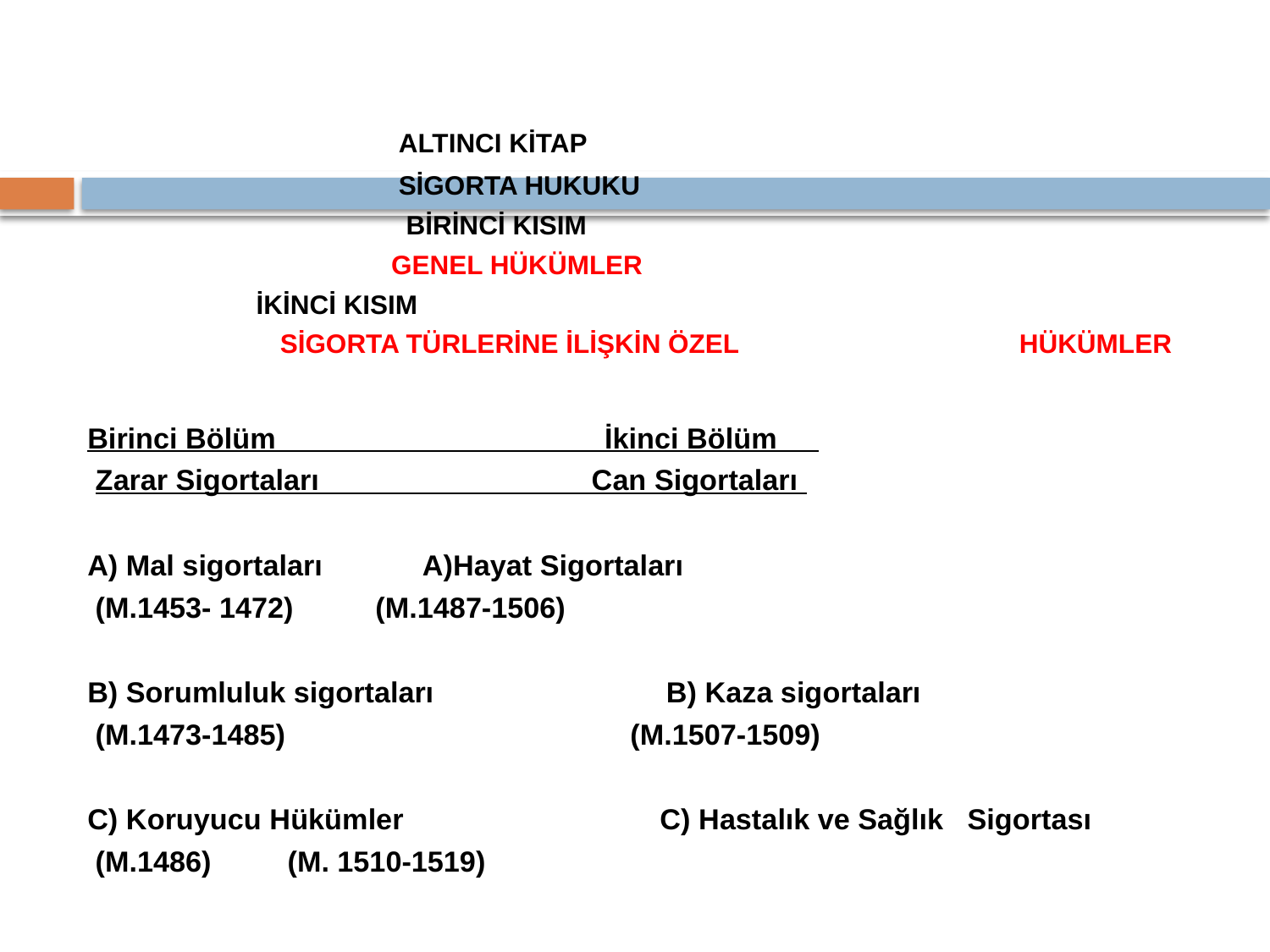

ALTINCI KİTAP
                                          SİGORTA HUKUKU
                                           BİRİNCİ KISIM
                                         GENEL HÜKÜMLER
		            İKİNCİ KISIM
                          SİGORTA TÜRLERİNE İLİŞKİN ÖZEL 				 		       HÜKÜMLER

Birinci Bölüm                                         İkinci Bölüm
 Zarar Sigortaları                                  Can Sigortaları

A) Mal sigortaları 			  A)Hayat Sigortaları
 (M.1453- 1472) 			      (M.1487-1506)

B) Sorumluluk sigortaları                             B) Kaza sigortaları
 (M.1473-1485)                                           (M.1507-1509)

C) Koruyucu Hükümler                                C) Hastalık ve Sağlık  						Sigortası
 (M.1486) 				     (M. 1510-1519)